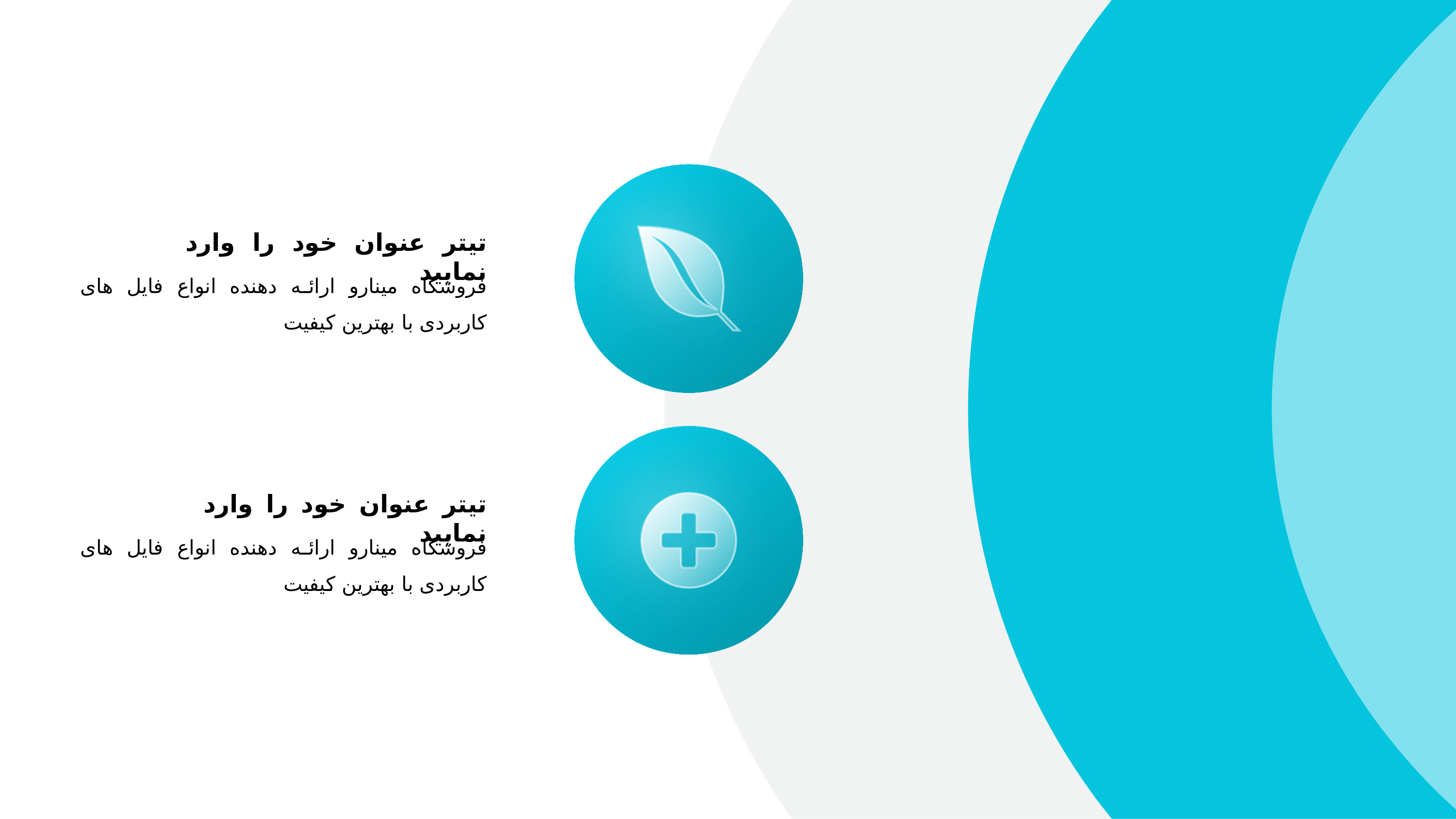

تیتر عنوان خود را وارد نمایید
فروشگاه مینارو ارائه دهنده انواع فایل های کاربردی با بهترین کیفیت

تیتر عنوان خود را وارد نمایید
فروشگاه مینارو ارائه دهنده انواع فایل های کاربردی با بهترین کیفیت